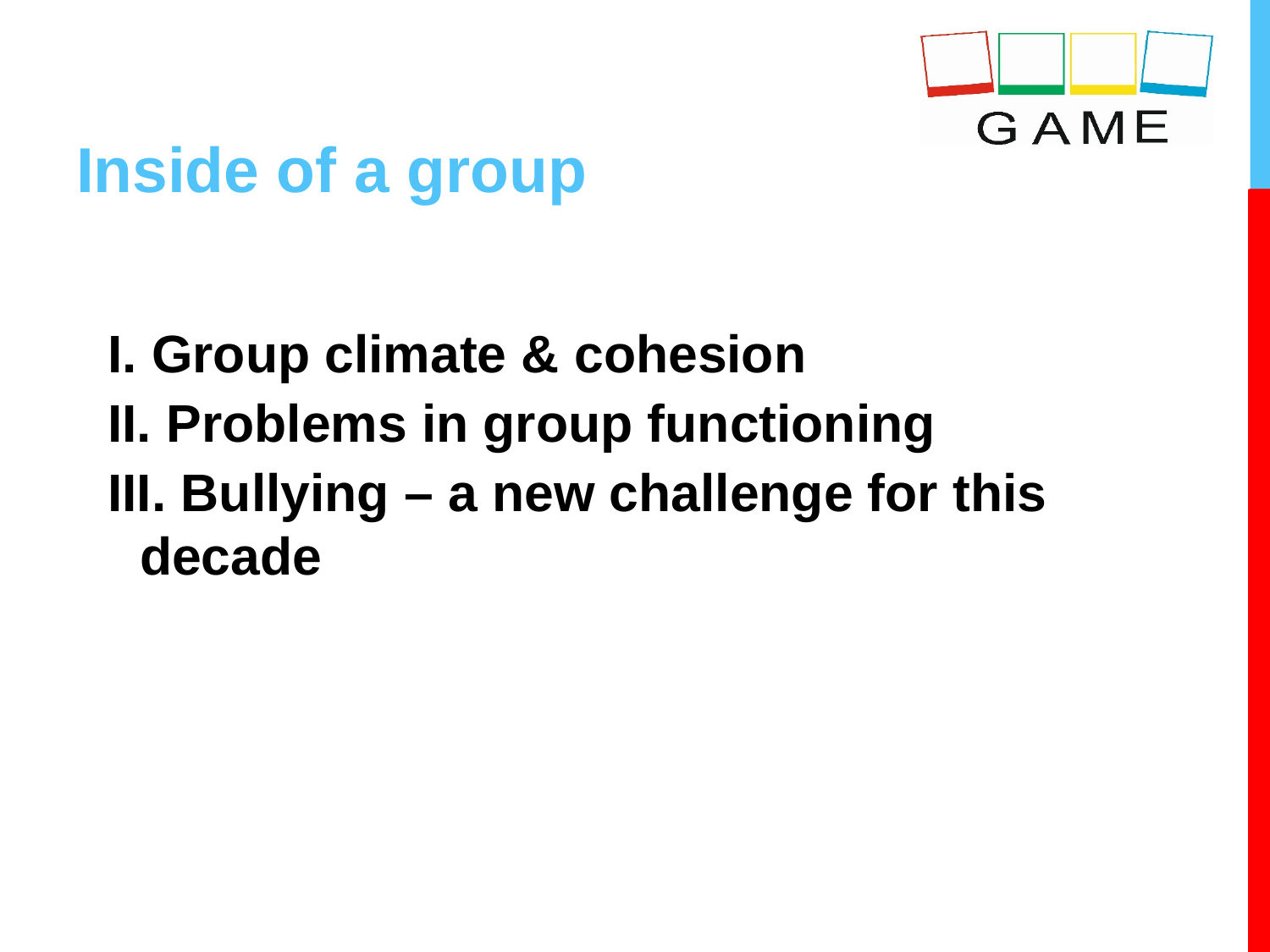

# Inside of a group

I. Group climate & cohesion
II. Problems in group functioning
III. Bullying – a new challenge for this decade